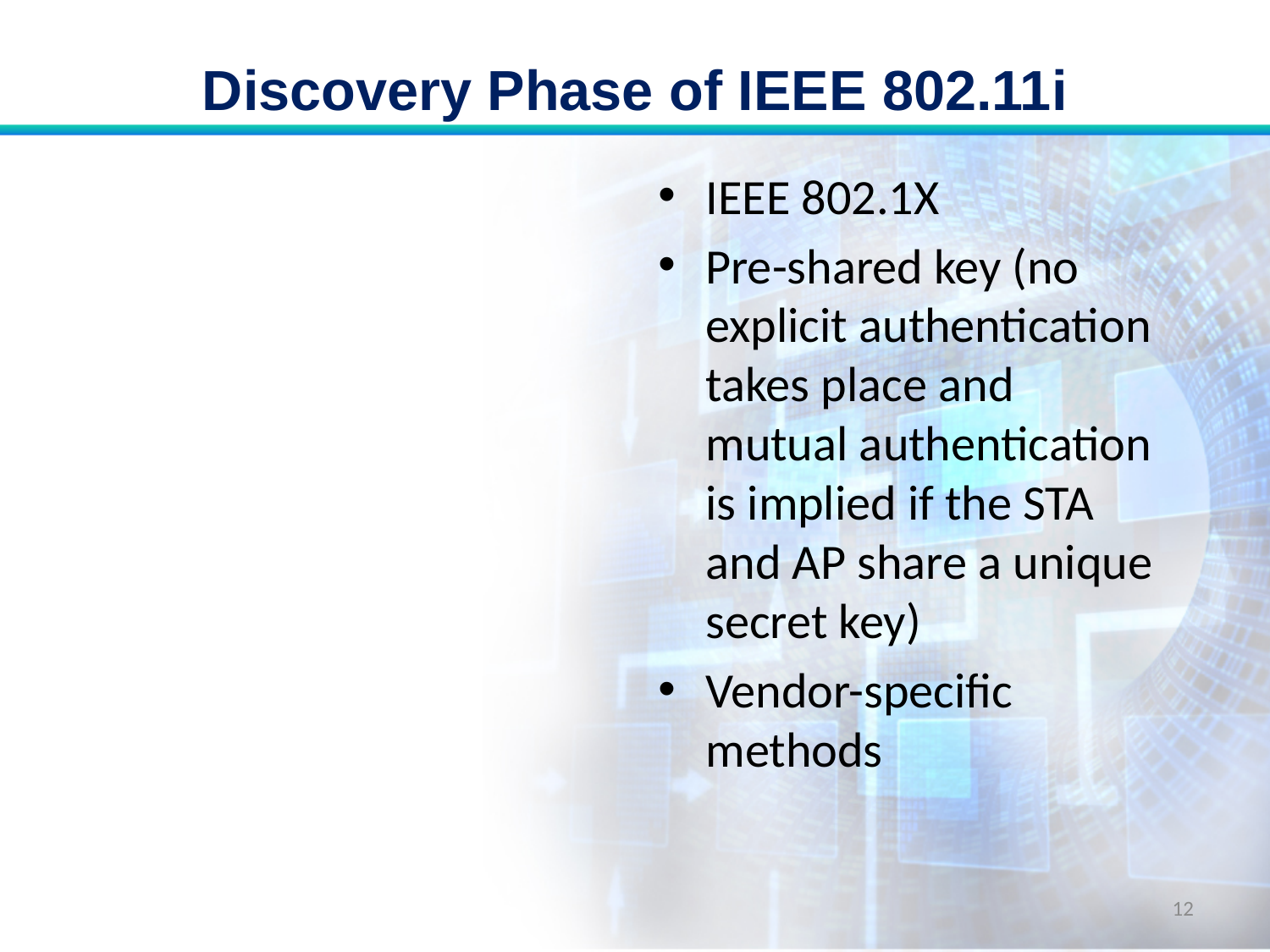

# Discovery Phase of IEEE 802.11i
IEEE 802.1X
Pre-shared key (no explicit authentication takes place and mutual authentication is implied if the STA and AP share a unique secret key)
Vendor-specific methods
12